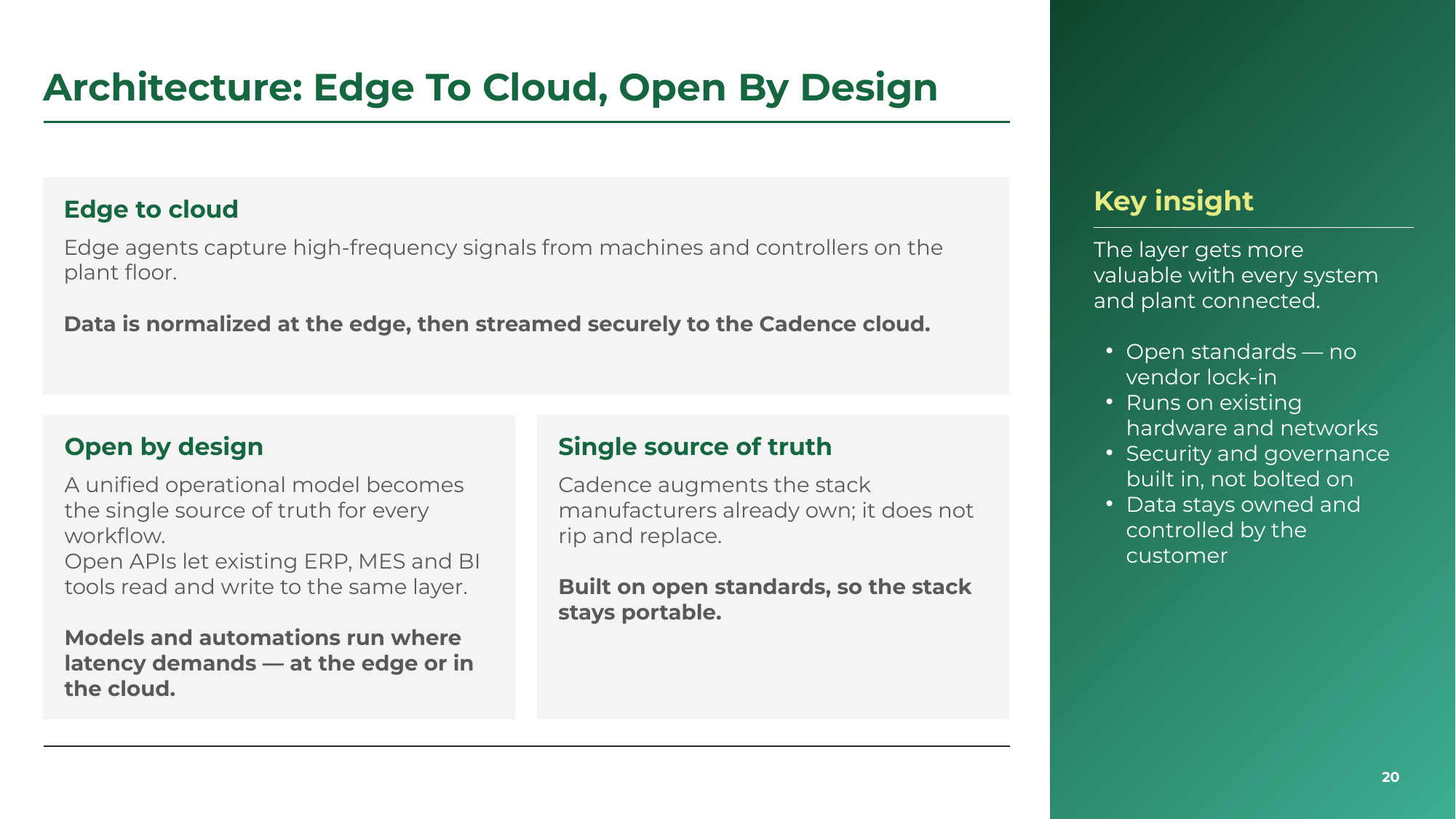

# Architecture: Edge To Cloud, Open By Design

Key insight
Edge to cloud
Edge agents capture high-frequency signals from machines and controllers on the plant floor.

Data is normalized at the edge, then streamed securely to the Cadence cloud.
The layer gets more valuable with every system and plant connected.

Open standards — no vendor lock-in
Runs on existing hardware and networks
Security and governance built in, not bolted on
Data stays owned and controlled by the customer

Open by design
Single source of truth
A unified operational model becomes the single source of truth for every workflow.
Open APIs let existing ERP, MES and BI tools read and write to the same layer.

Models and automations run where latency demands — at the edge or in the cloud.
Cadence augments the stack manufacturers already own; it does not rip and replace.
Built on open standards, so the stack stays portable.

20